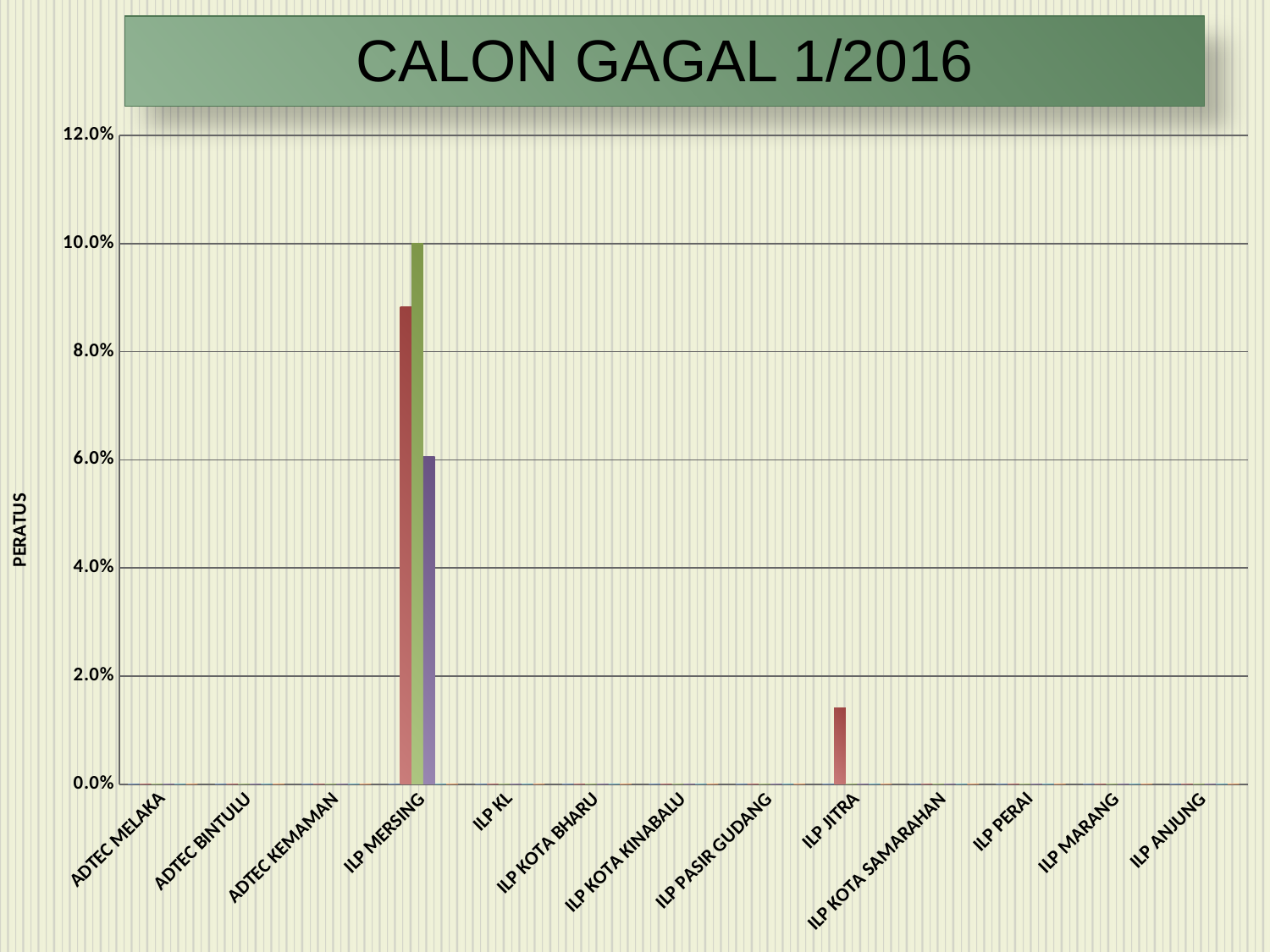

# CALON GAGAL 1/2016

### Chart

| Category | SEM 1 | SEM 2 | SEM 3 | SEM 4 | SEM 5 | SEM 6 |
|---|---|---|---|---|---|---|
| ADTEC MELAKA | 0.0 | 0.0 | 0.0 | 0.0 | 0.0 | 0.0 |
| ADTEC BINTULU | 0.0 | 0.0 | 0.0 | 0.0 | 0.0 | 0.0 |
| ADTEC KEMAMAN | 0.0 | 0.0 | 0.0 | 0.0 | 0.0 | 0.0 |
| ILP MERSING | 0.0 | 0.08823529411764706 | 0.1 | 0.06060606060606061 | 0.0 | 0.0 |
| ILP KL | 0.0 | 0.0 | 0.0 | 0.0 | 0.0 | 0.0 |
| ILP KOTA BHARU | 0.0 | 0.0 | 0.0 | 0.0 | 0.0 | 0.0 |
| ILP KOTA KINABALU | 0.0 | 0.0 | 0.0 | 0.0 | 0.0 | 0.0 |
| ILP PASIR GUDANG | 0.0 | 0.0 | 0.0 | 0.0 | 0.0 | 0.0 |
| ILP JITRA | 0.0 | 0.014084507042253521 | 0.0 | 0.0 | 0.0 | 0.0 |
| ILP KOTA SAMARAHAN | 0.0 | 0.0 | 0.0 | 0.0 | 0.0 | 0.0 |
| ILP PERAI | 0.0 | 0.0 | 0.0 | 0.0 | 0.0 | 0.0 |
| ILP MARANG | 0.0 | 0.0 | 0.0 | 0.0 | 0.0 | 0.0 |
| ILP ANJUNG | 0.0 | 0.0 | 0.0 | 0.0 | 0.0 | 0.0 |